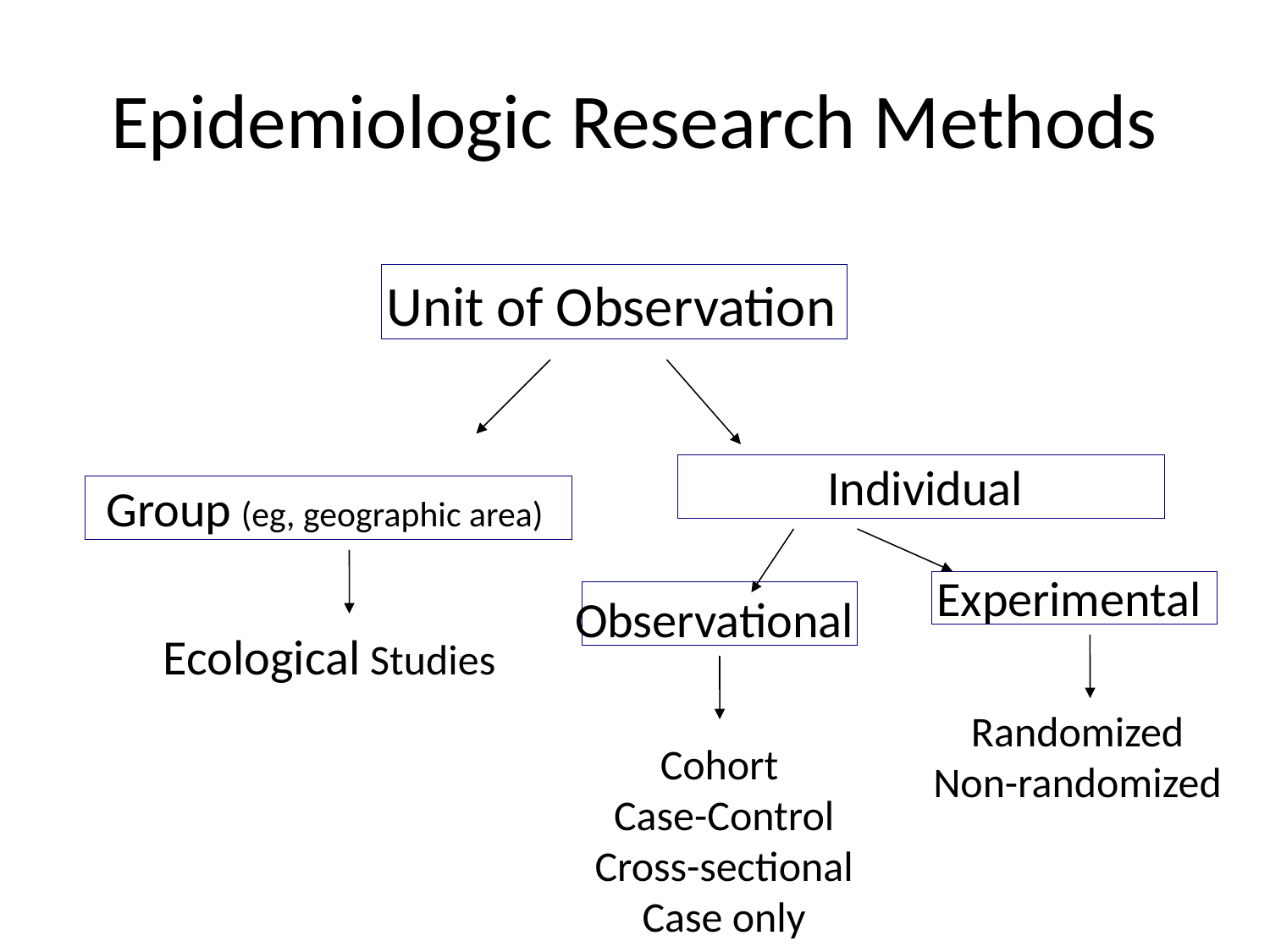

# Epidemiologic Research Methods
Unit of Observation

Individual

Group (eg, geographic area)

Experimental

Observational

Ecological Studies

Randomized
Non-randomized
Cohort
Case-Control
Cross-sectional
Case only